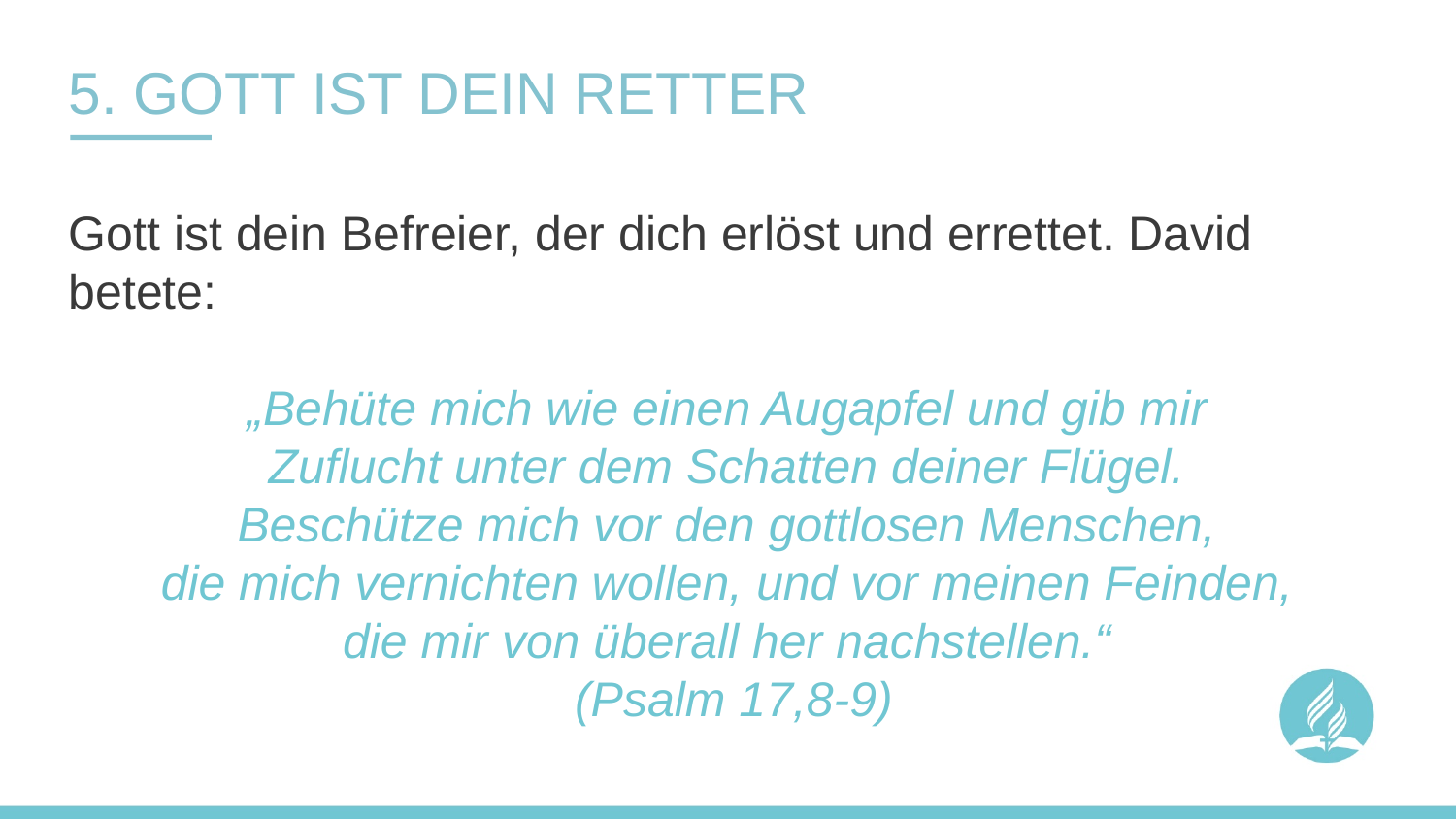

# 5. GOTT IST DEIN RETTER
Gott ist dein Befreier, der dich erlöst und errettet. David betete:

„Behüte mich wie einen Augapfel und gib mir
Zuflucht unter dem Schatten deiner Flügel.
Beschütze mich vor den gottlosen Menschen,
die mich vernichten wollen, und vor meinen Feinden,
die mir von überall her nachstellen.“
(Psalm 17,8-9)